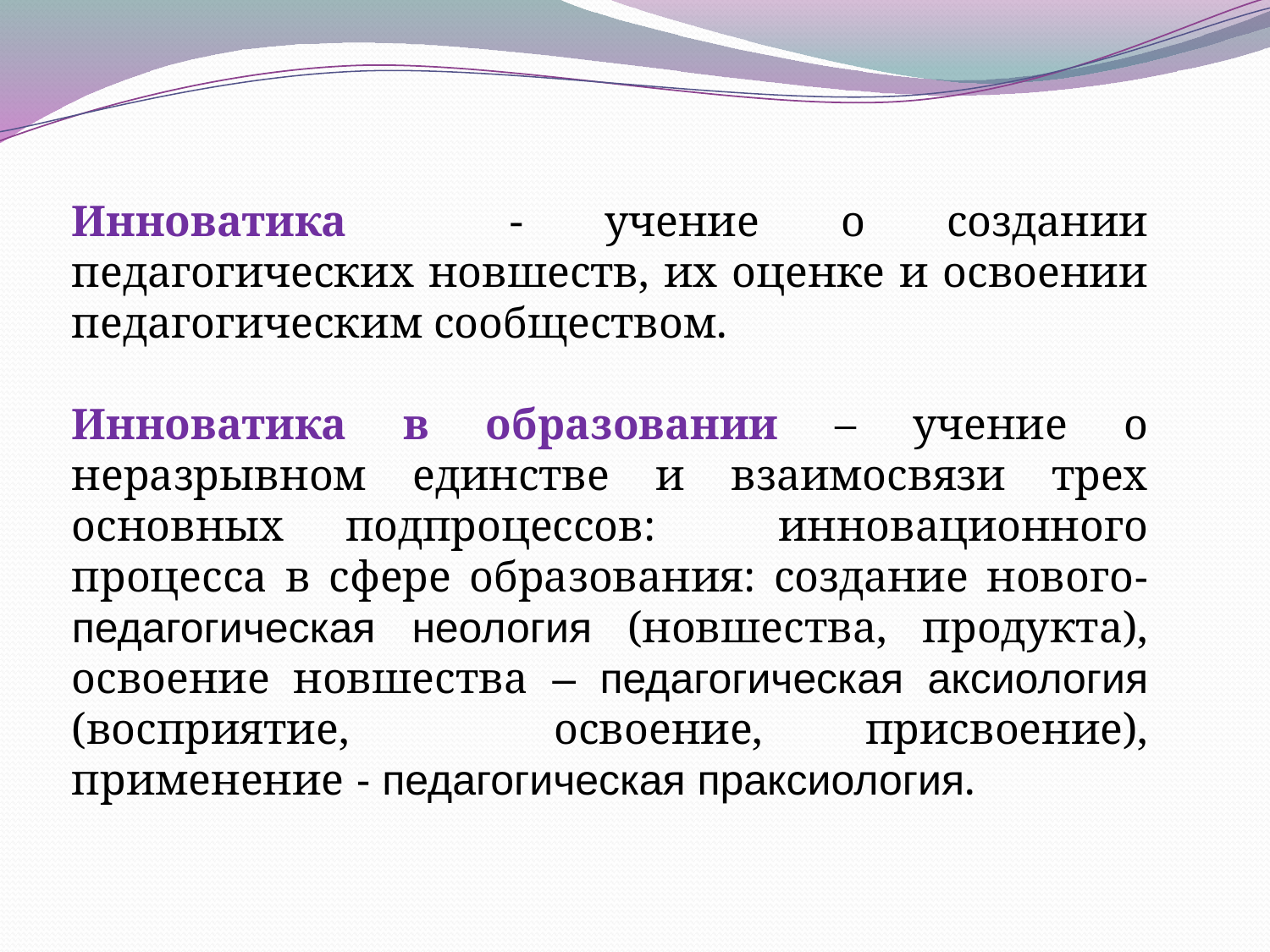

Инноватика  - учение о создании педагогических новшеств, их оценке и освоении педагогическим сообществом.

Инноватика в образовании – учение о неразрывном единстве и взаимосвязи трех основных подпроцессов:  инновационного процесса в сфере образования: создание нового- педагогическая неология (новшества, продукта), освоение новшества – педагогическая аксиология (восприятие,  освоение, присвоение), применение - педагогическая праксиология.